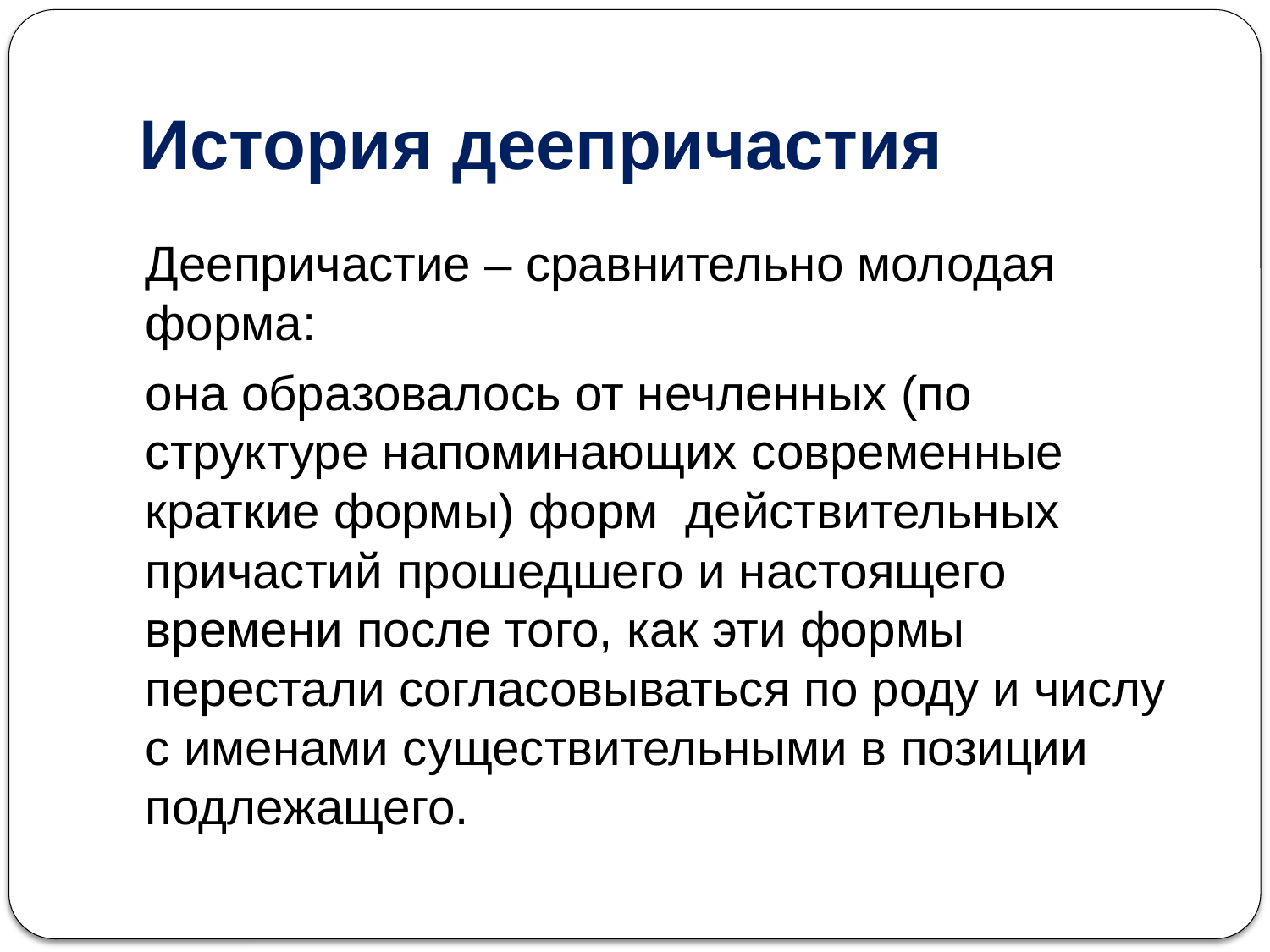

# История деепричастия
Деепричастие – сравнительно молодая форма:
она образовалось от нечленных (по структуре напоминающих современные краткие формы) форм  действительных причастий прошедшего и настоящего времени после того, как эти формы перестали согласовываться по роду и числу с именами существительными в позиции подлежащего.